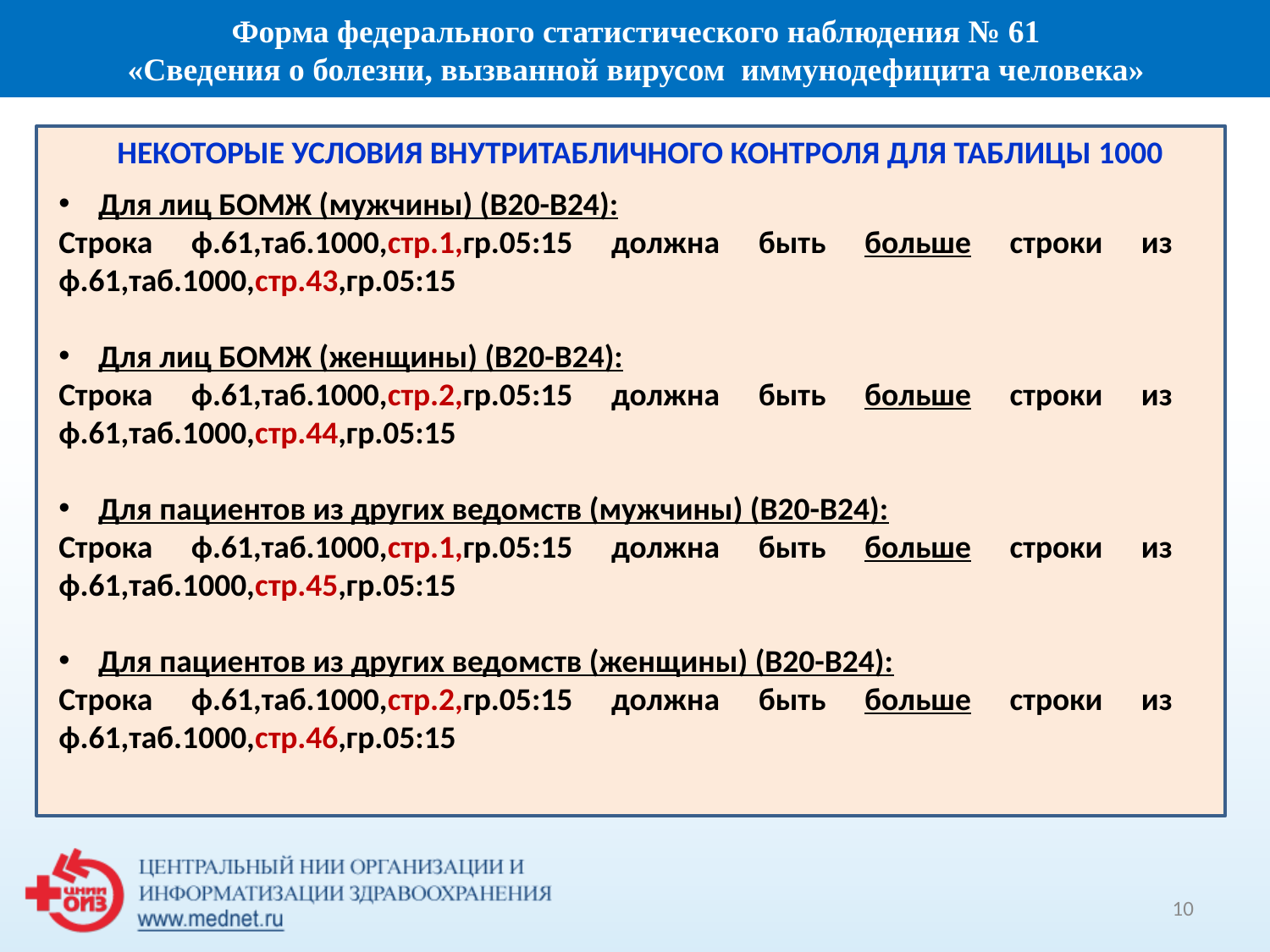

Форма федерального статистического наблюдения № 61
 «Сведения о болезни, вызванной вирусом  иммунодефицита человека»

НЕКОТОРЫЕ УСЛОВИЯ ВНУТРИТАБЛИЧНОГО КОНТРОЛЯ ДЛЯ ТАБЛИЦЫ 1000
Для лиц БОМЖ (мужчины) (В20-В24):
Строка ф.61,таб.1000,стр.1,гр.05:15 должна быть больше строки из ф.61,таб.1000,стр.43,гр.05:15

Для лиц БОМЖ (женщины) (В20-В24):
Строка ф.61,таб.1000,стр.2,гр.05:15 должна быть больше строки из ф.61,таб.1000,стр.44,гр.05:15

Для пациентов из других ведомств (мужчины) (В20-В24):
Строка ф.61,таб.1000,стр.1,гр.05:15 должна быть больше строки из ф.61,таб.1000,стр.45,гр.05:15

Для пациентов из других ведомств (женщины) (В20-В24):
Строка ф.61,таб.1000,стр.2,гр.05:15 должна быть больше строки из ф.61,таб.1000,стр.46,гр.05:15

10